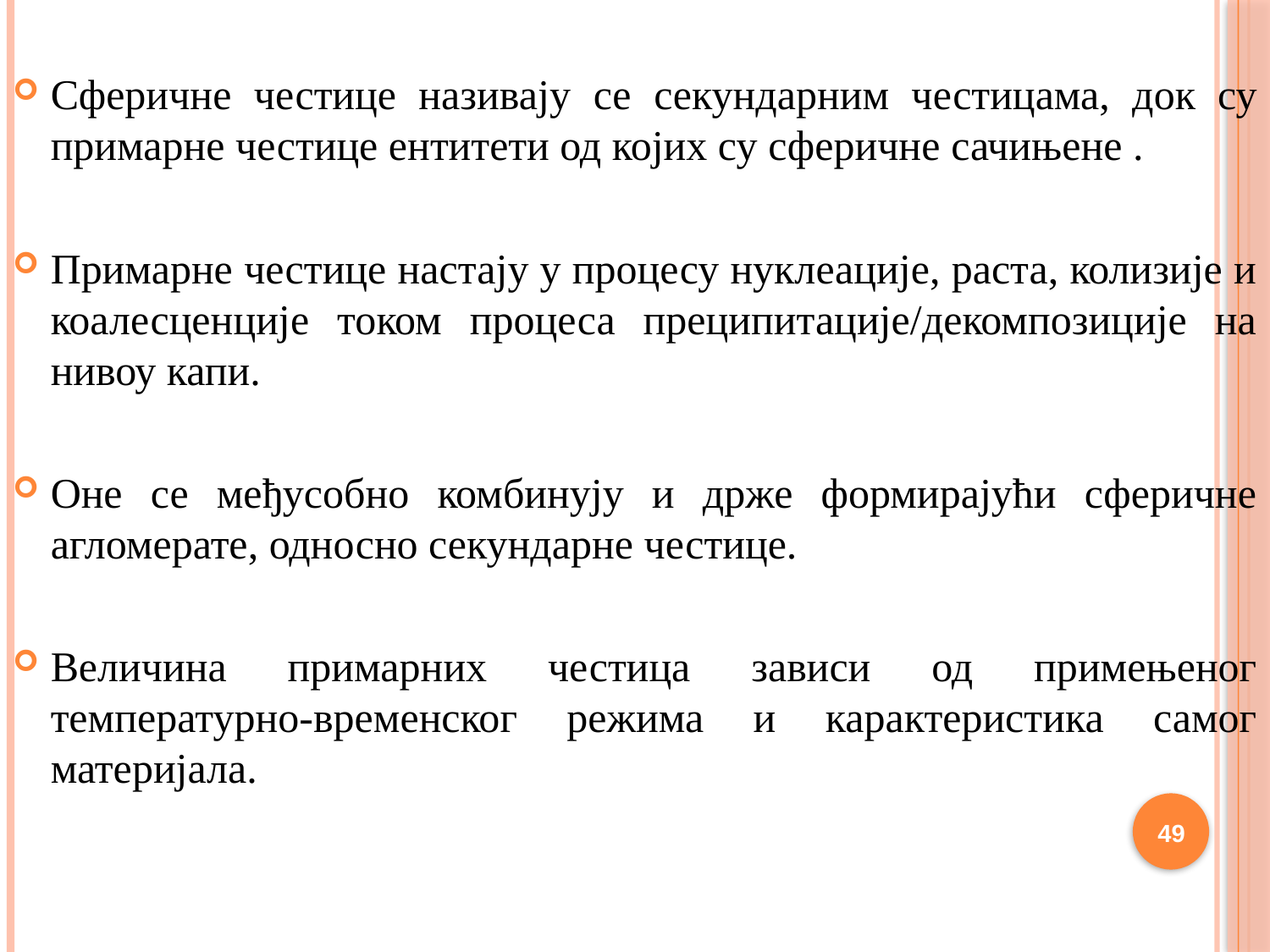

Сферичне честице називају се секундарним честицама, док су примарне честице ентитети од којих су сферичне сачињене .

Примарне честице настају у процесу нуклеације, раста, колизије и коалесценције током процеса преципитације/декомпозиције на нивоу капи.

Оне се међусобно комбинују и држе формирајући сферичне агломерате, односно секундарне честице.

Величина примарних честица зависи од примењеног температурно-временског режима и карактеристика самог материјала.

49